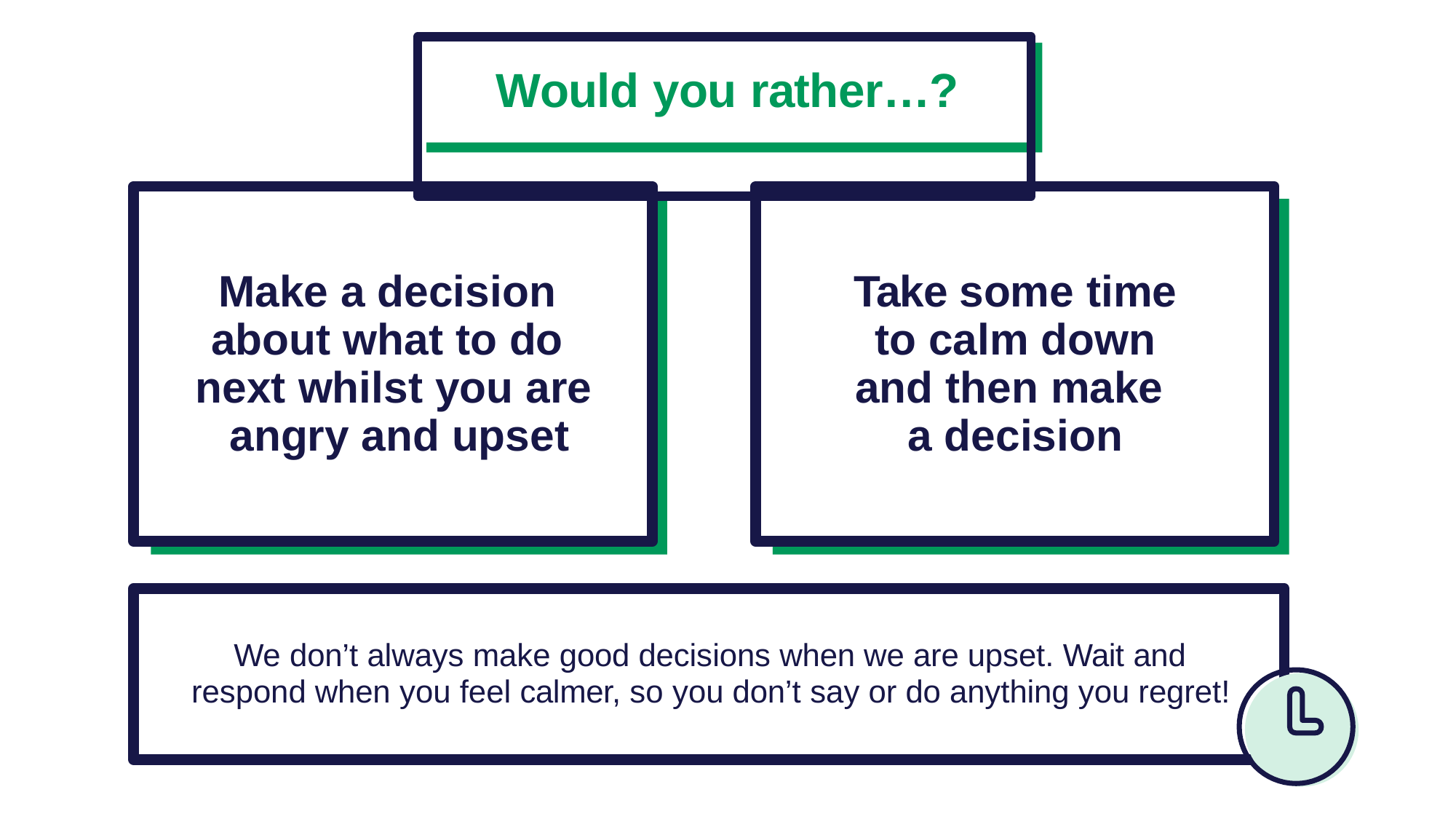

# Would you rather…?

Make a decision  about what to do  next whilst you are  angry and upset
Take some time  to calm down  and then make  a decision

We don’t always make good decisions when we are upset. Wait and  respond when you feel calmer, so you don’t say or do anything you regret!